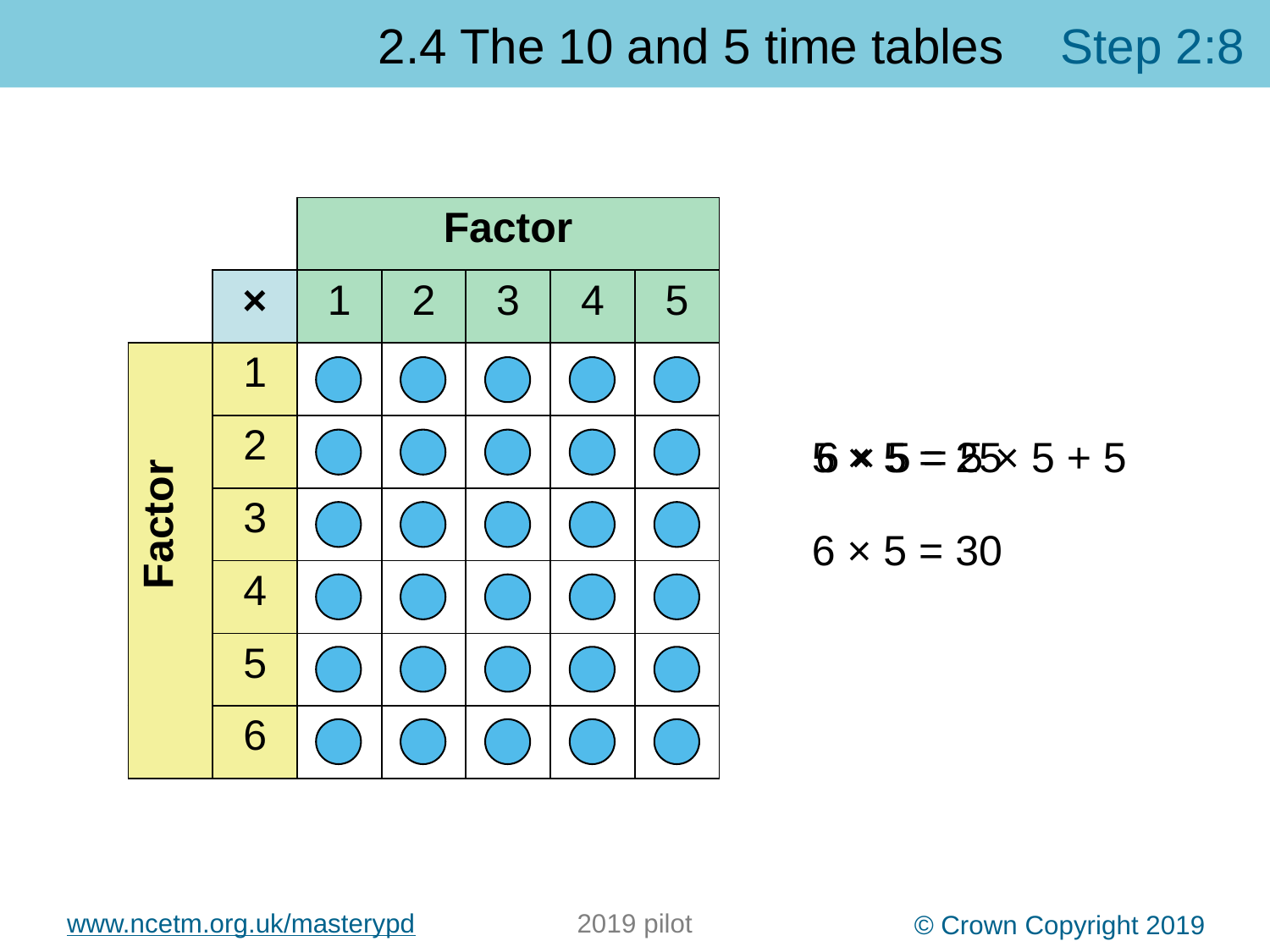

2.4 The 10 and 5 time tables	Step 2:8
|  |  | Factor |  |  |  |  |
| --- | --- | --- | --- | --- | --- | --- |
|  | × | 1 | 2 | 3 | 4 | 5 |
| Factor | 1 |  |  |  |  |  |
|  | 2 |  |  |  |  |  |
|  | 3 |  |  |  |  |  |
|  | 4 |  |  |  |  |  |
|  | 5 |  |  |  |  |  |
|  |  | Factor |  |  |  |  |
| --- | --- | --- | --- | --- | --- | --- |
|  | × | 1 | 2 | 3 | 4 | 5 |
| Factor | 1 |  |  |  |  |  |
|  | 2 |  |  |  |  |  |
|  | 3 |  |  |  |  |  |
|  | 4 |  |  |  |  |  |
|  | 5 |  |  |  |  |  |
|  | 6 |  |  |  |  |  |

5 × 5 = 25
6 × 5 = 5 × 5 + 5
6 × 5 = 30